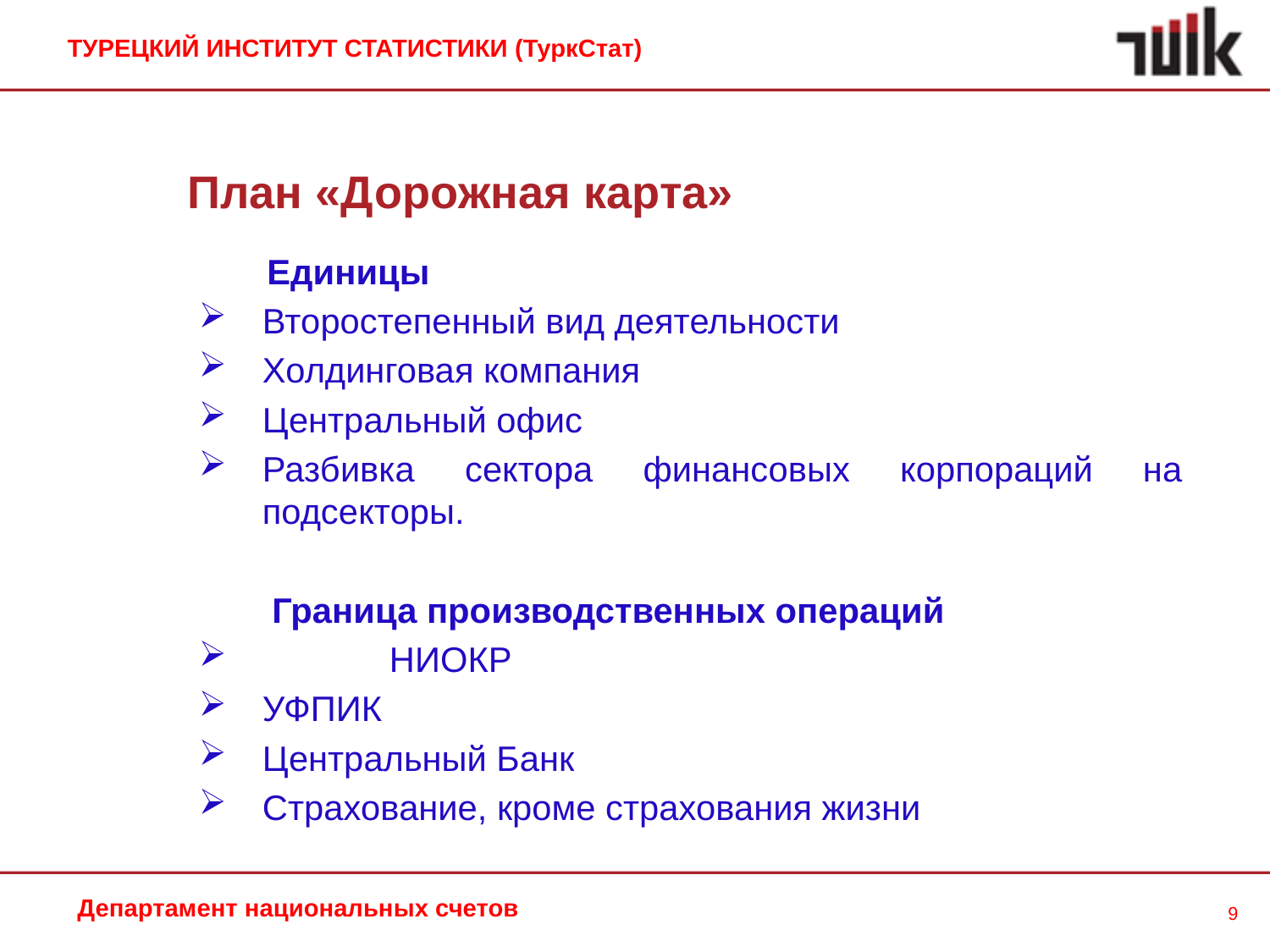

ТУРЕЦКИЙ ИНСТИТУТ СТАТИСТИКИ (ТуркСтат)
План «Дорожная карта»

       Единицы
Второстепенный вид деятельности
Холдинговая компания
Центральный офис
Разбивка сектора финансовых корпораций на подсекторы.

	 Граница производственных операций
	НИОКР
УФПИК
Центральный Банк
Страхование, кроме страхования жизни
Департамент национальных счетов
9